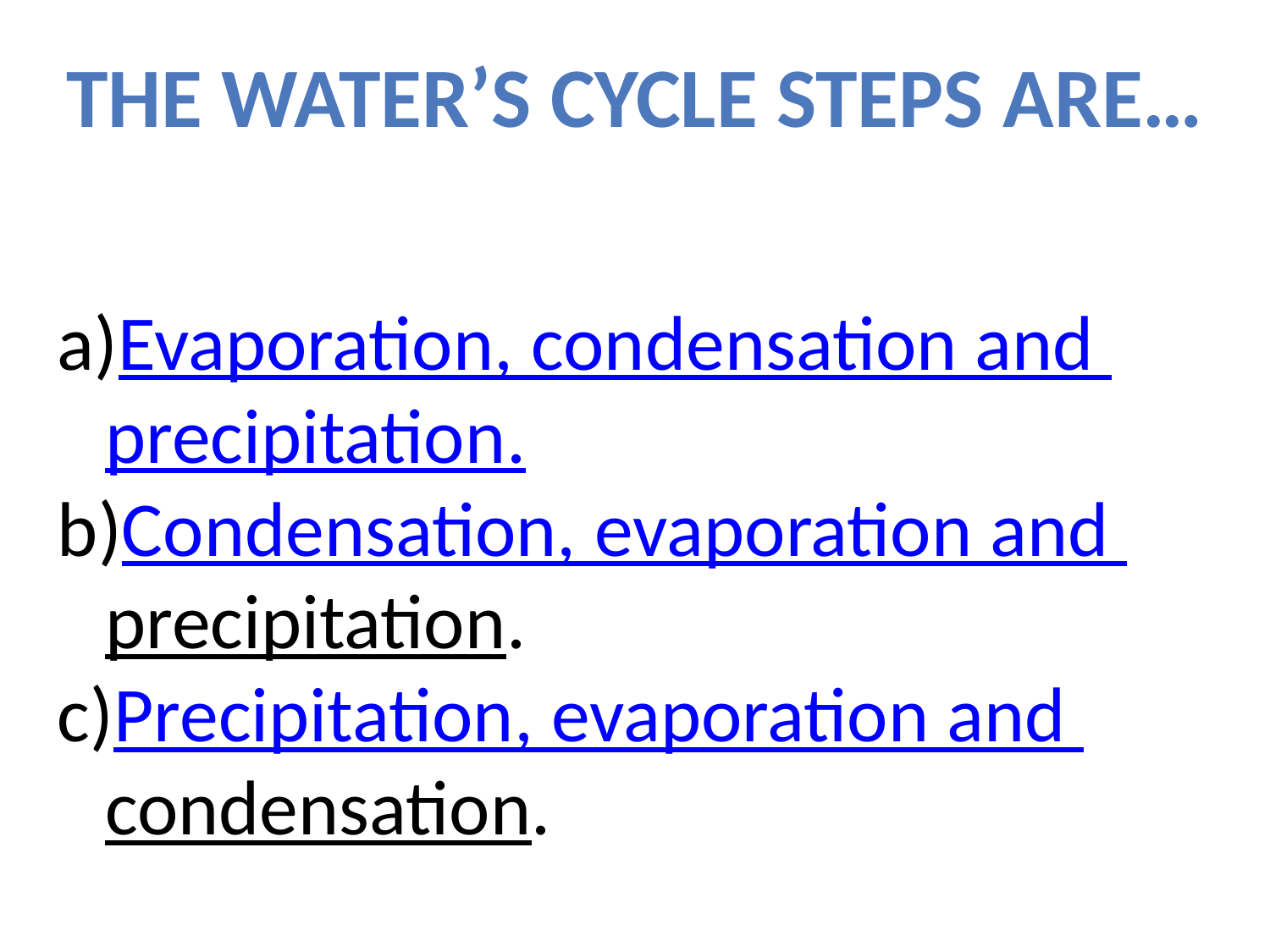

THE WATER’S CYCLE STEPS ARE…
Evaporation, condensation and precipitation.
Condensation, evaporation and precipitation.
Precipitation, evaporation and condensation.